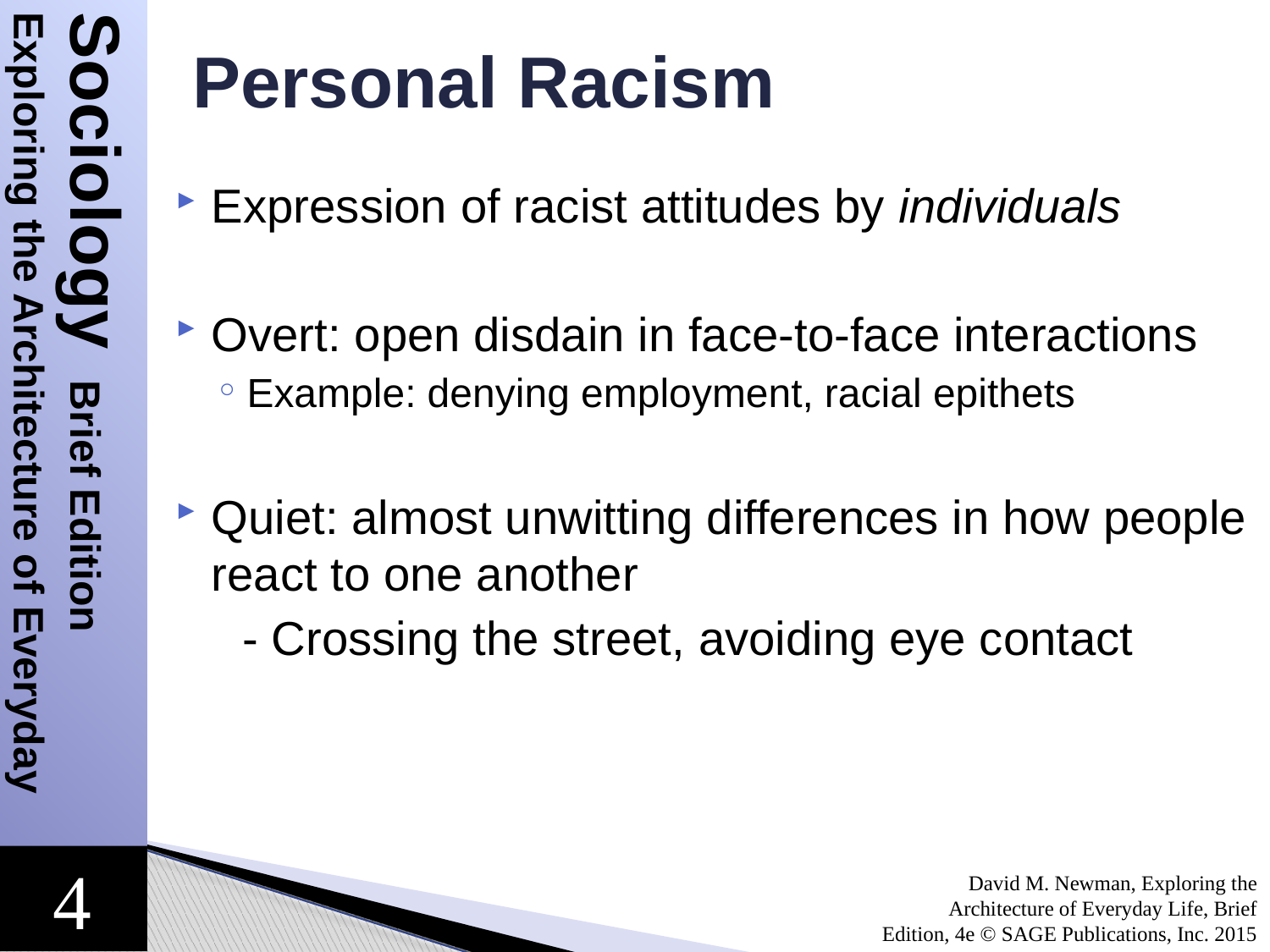

# Personal Racism
Expression of racist attitudes by individuals

Overt: open disdain in face-to-face interactions
Example: denying employment, racial epithets

Quiet: almost unwitting differences in how people react to one another
     - Crossing the street, avoiding eye contact
David M. Newman, Exploring the Architecture of Everyday Life, Brief Edition, 4e © SAGE Publications, Inc. 2015